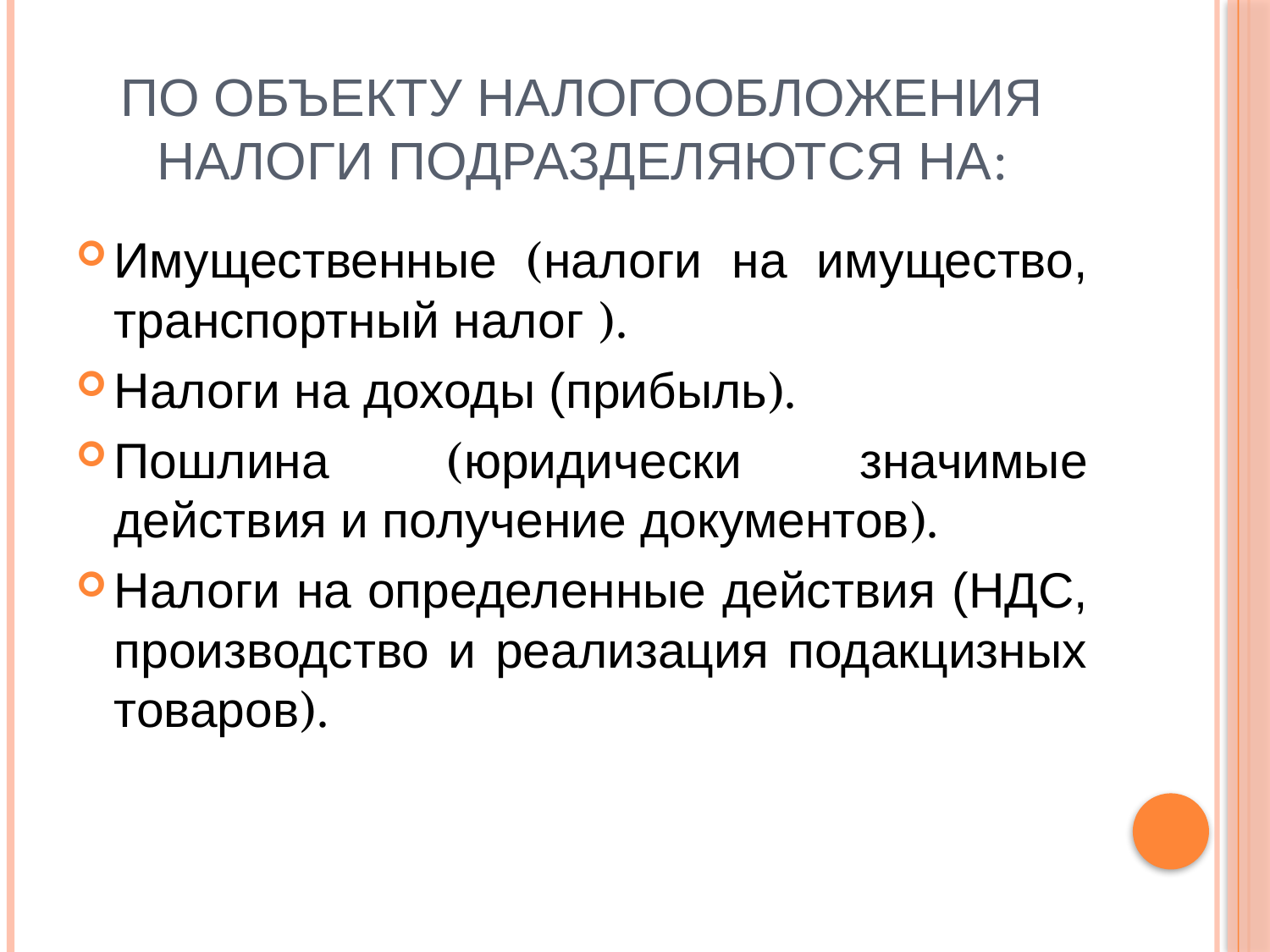

# По объекту налогообложения налоги подразделяются на:
Имущественные (налоги на имущество, транспортный налог ).
Налоги на доходы (прибыль).
Пошлина (юридически значимые действия и получение документов).
Налоги на определенные действия (НДС, производство и реализация подакцизных товаров).